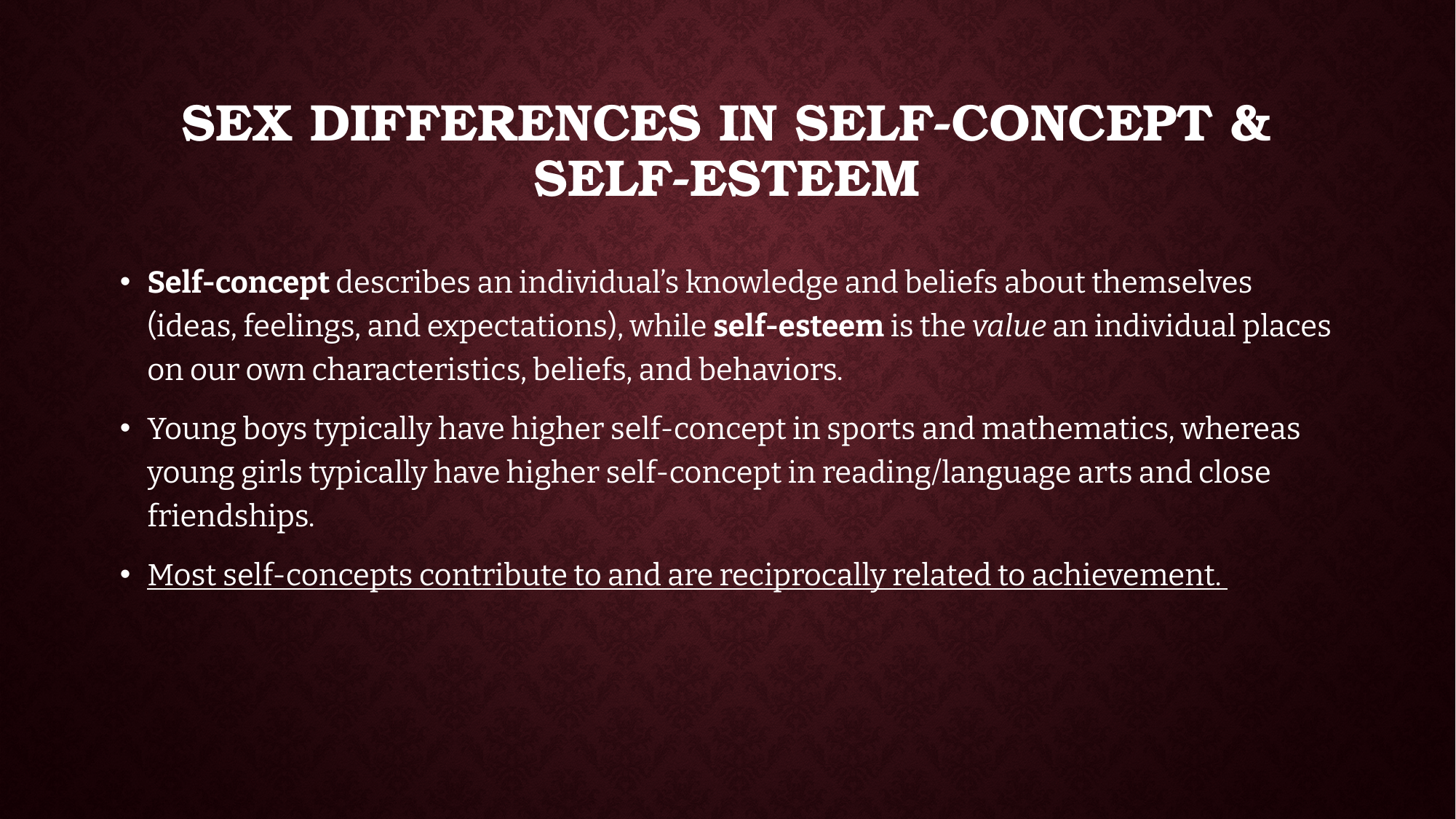

# Sex Differences in self-concept & self-esteem
Self-concept describes an individual’s knowledge and beliefs about themselves (ideas, feelings, and expectations), while self-esteem is the value an individual places on our own characteristics, beliefs, and behaviors.
Young boys typically have higher self-concept in sports and mathematics, whereas young girls typically have higher self-concept in reading/language arts and close friendships.
Most self-concepts contribute to and are reciprocally related to achievement.